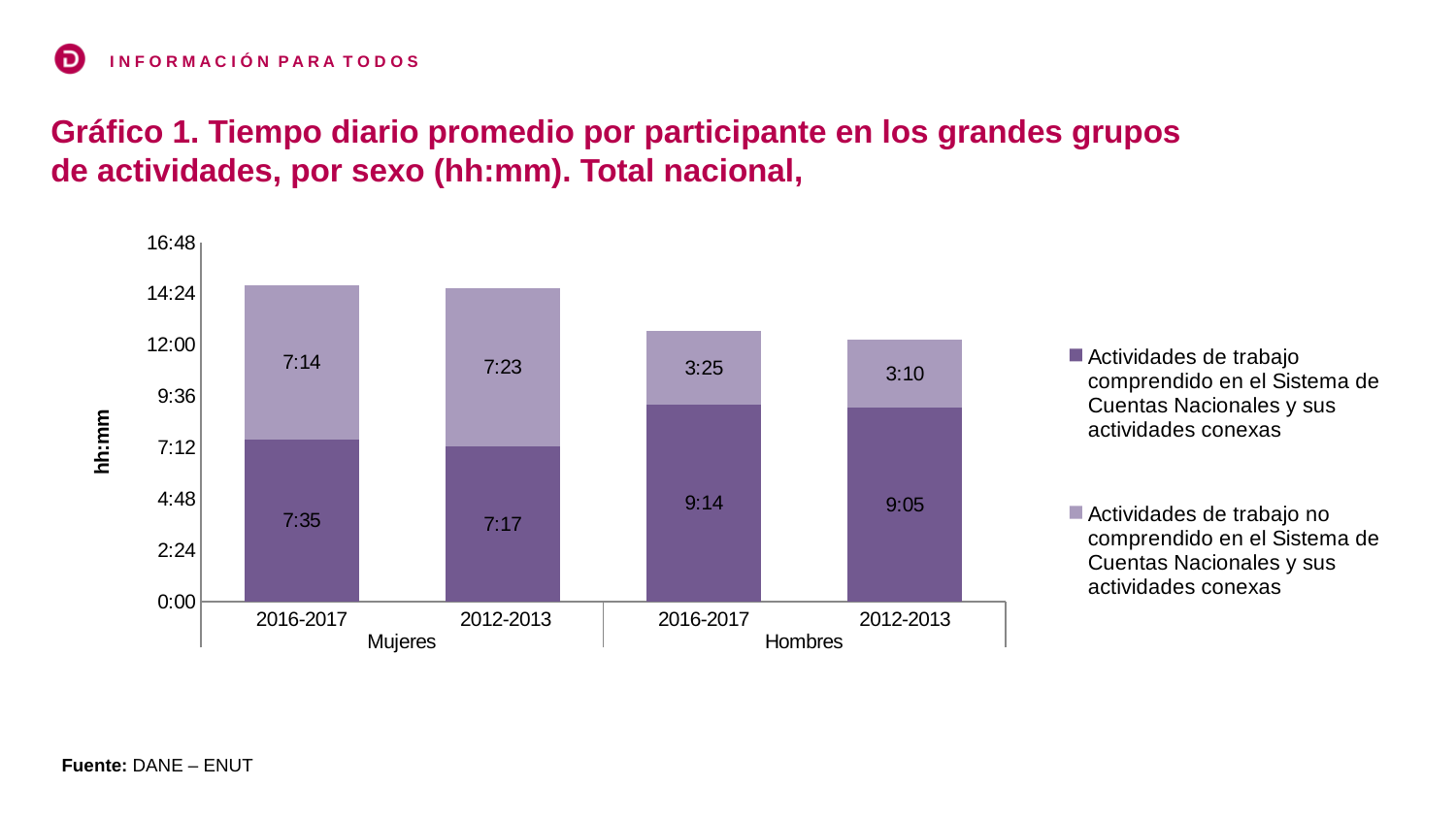

Gráfico 1. Tiempo diario promedio por participante en los grandes grupos de actividades, por sexo (hh:mm). Total nacional,

### Chart

| Category | Actividades de trabajo comprendido en el Sistema de Cuentas Nacionales y sus actividades conexas | Actividades de trabajo no comprendido en el Sistema de Cuentas Nacionales y sus actividades conexas |
|---|---|---|
| 2016-2017 | 0.315972222222222 | 0.301388888888889 |
|  2012-2013 | 0.303472222222222 | 0.307638888888889 |
| 2016-2017 | 0.384722222222222 | 0.142361111111111 |
| 2012-2013 | 0.378472222222222 | 0.131944444444444 |
Fuente: DANE – ENUT